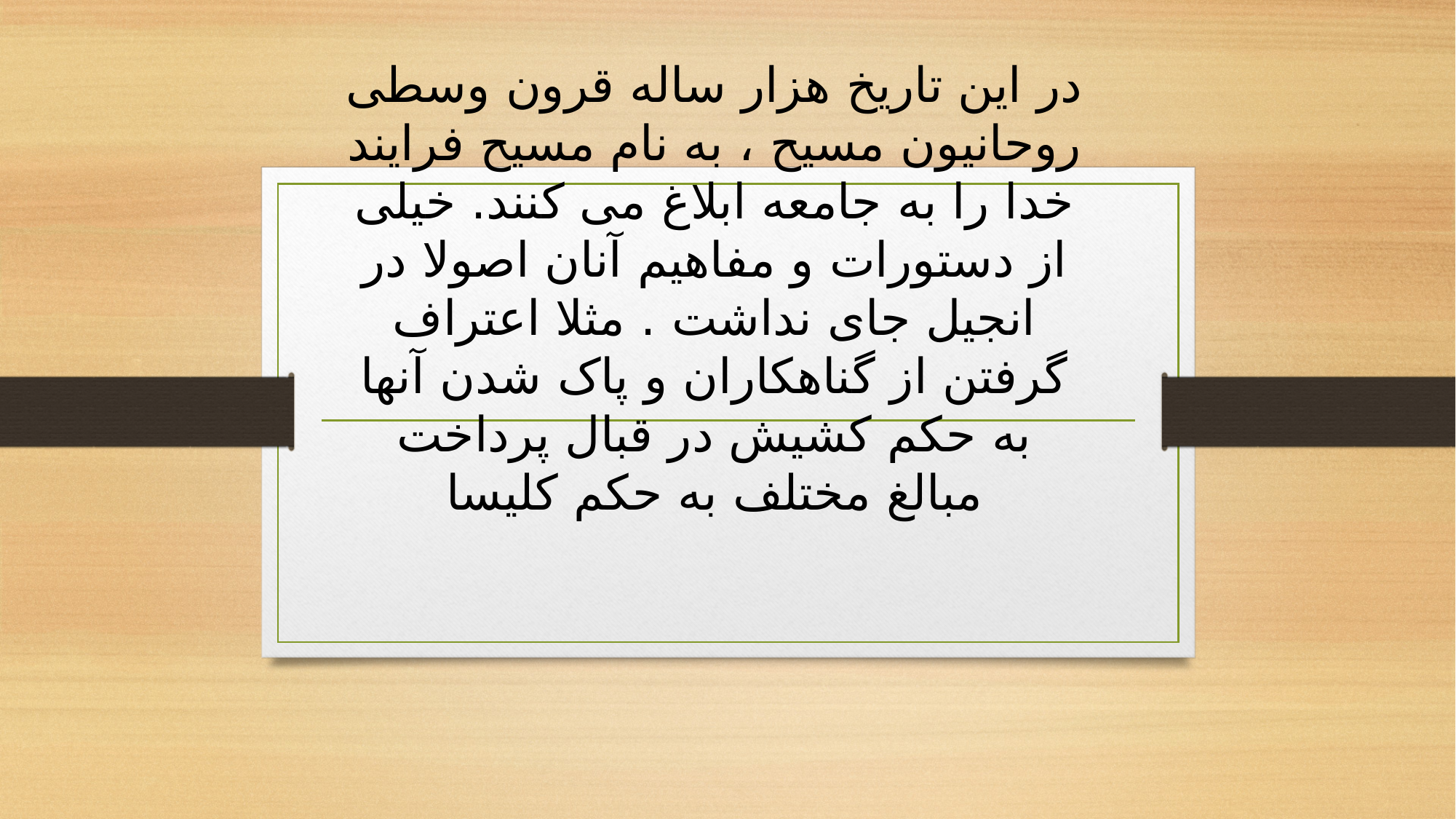

در این تاریخ هزار ساله قرون وسطی روحانیون مسیح ، به نام مسیح فرایند خدا را به جامعه ابلاغ می کنند. خیلی از دستورات و مفاهیم آنان اصولا در انجیل جای نداشت . مثلا اعتراف گرفتن از گناهکاران و پاک شدن آنها به حکم کشیش در قبال پرداخت مبالغ مختلف به حکم کلیسا